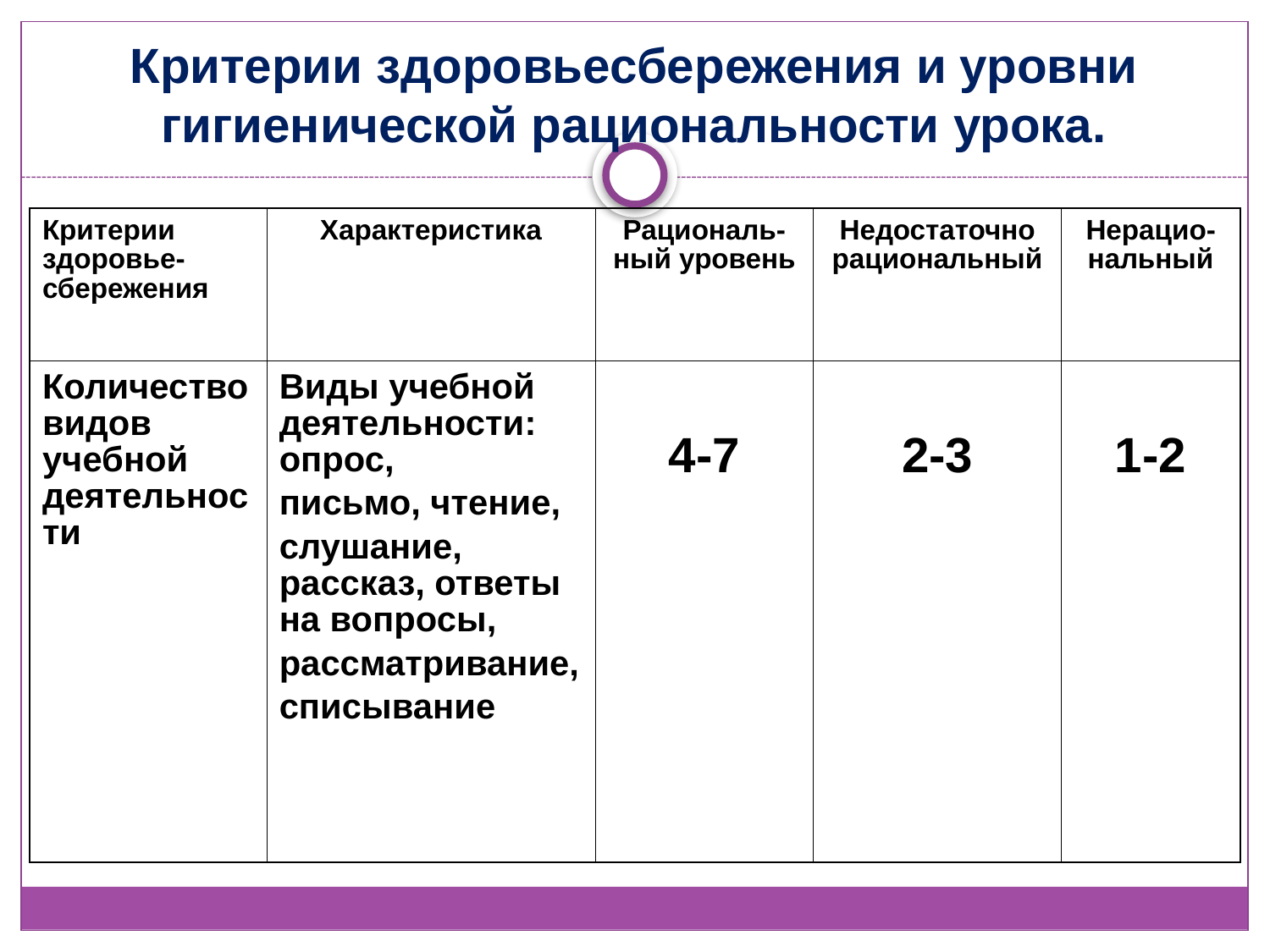

Критерии здоровьесбережения и уровни гигиенической рациональности урока.
| Критерии здоровье- сбережения | Характеристика | Рациональ-ный уровень | Недостаточно рациональный | Нерацио-нальный |
| --- | --- | --- | --- | --- |
| Количество видов учебной деятельности | Виды учебной деятельности: опрос, письмо, чтение, слушание, рассказ, ответы на вопросы, рассматривание, списывание | 4-7 | 2-3 | 1-2 |